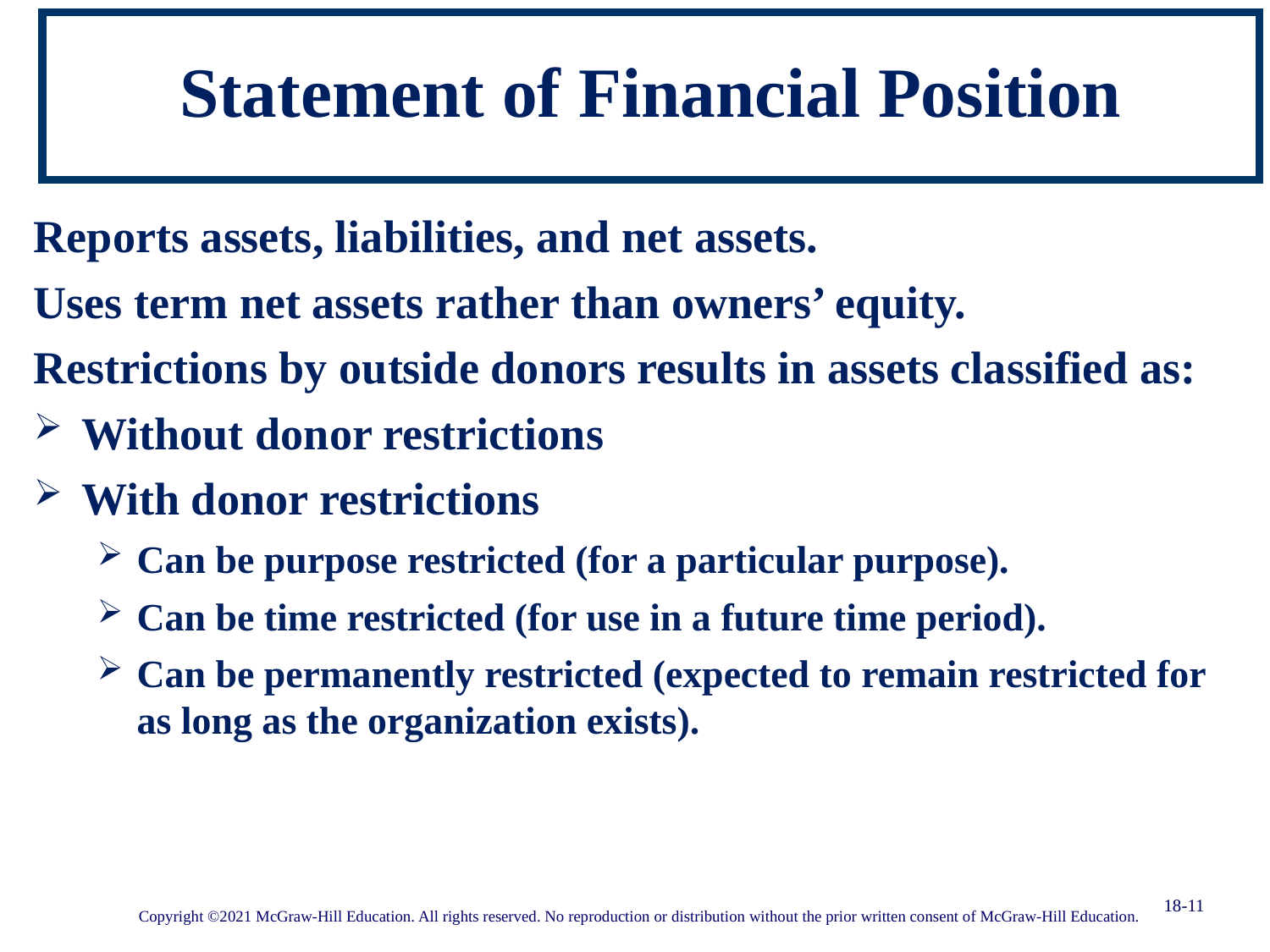

# Statement of Financial Position
Reports assets, liabilities, and net assets.
Uses term net assets rather than owners’ equity.
Restrictions by outside donors results in assets classified as:
Without donor restrictions
With donor restrictions
Can be purpose restricted (for a particular purpose).
Can be time restricted (for use in a future time period).
Can be permanently restricted (expected to remain restricted for as long as the organization exists).
18-11
Copyright ©2021 McGraw-Hill Education. All rights reserved. No reproduction or distribution without the prior written consent of McGraw-Hill Education.